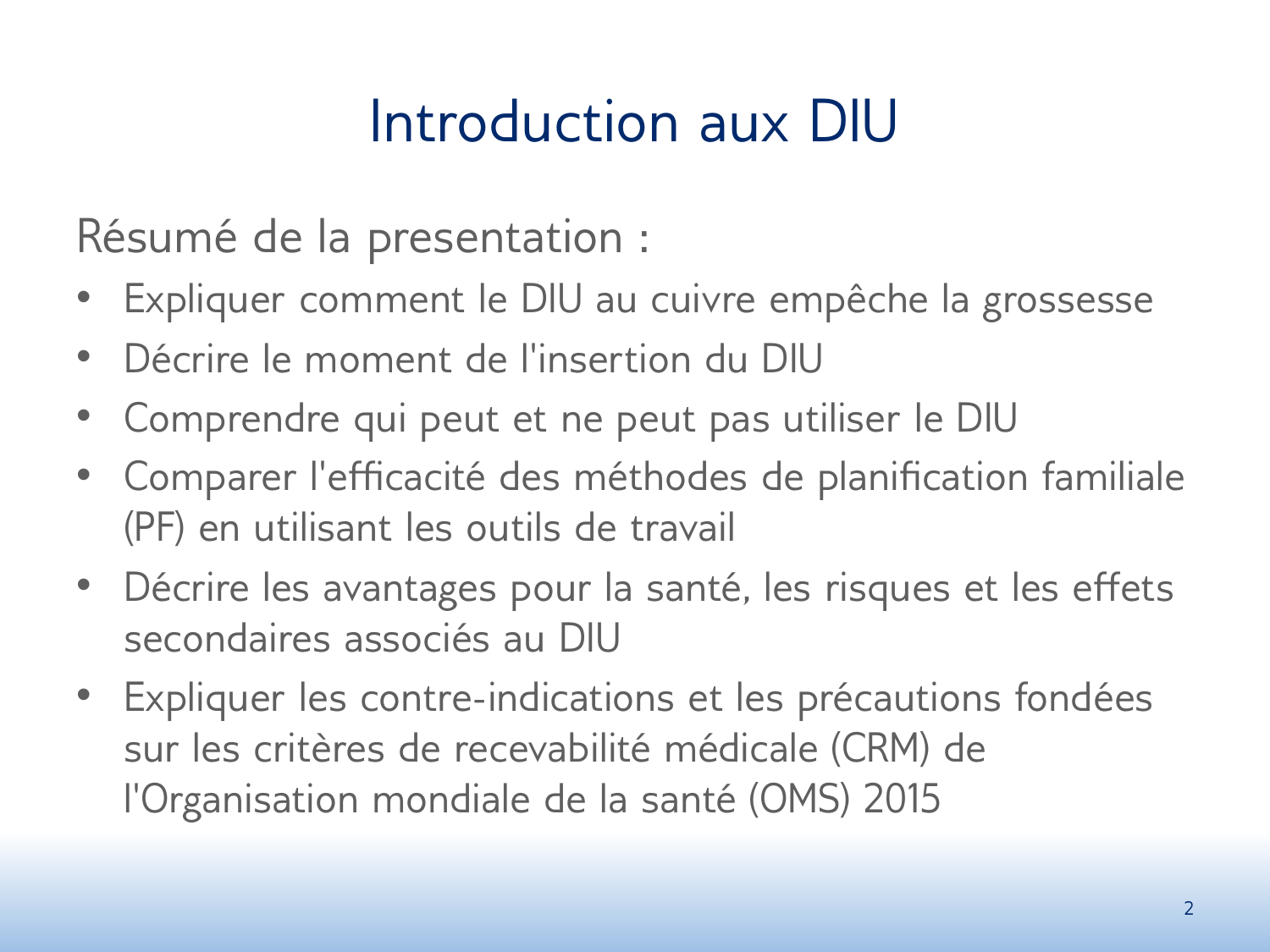

# Introduction aux DIU
Résumé de la presentation :
Expliquer comment le DIU au cuivre empêche la grossesse
Décrire le moment de l'insertion du DIU
Comprendre qui peut et ne peut pas utiliser le DIU
Comparer l'efficacité des méthodes de planification familiale (PF) en utilisant les outils de travail
Décrire les avantages pour la santé, les risques et les effets secondaires associés au DIU
Expliquer les contre-indications et les précautions fondées sur les critères de recevabilité médicale (CRM) de l'Organisation mondiale de la santé (OMS) 2015
2